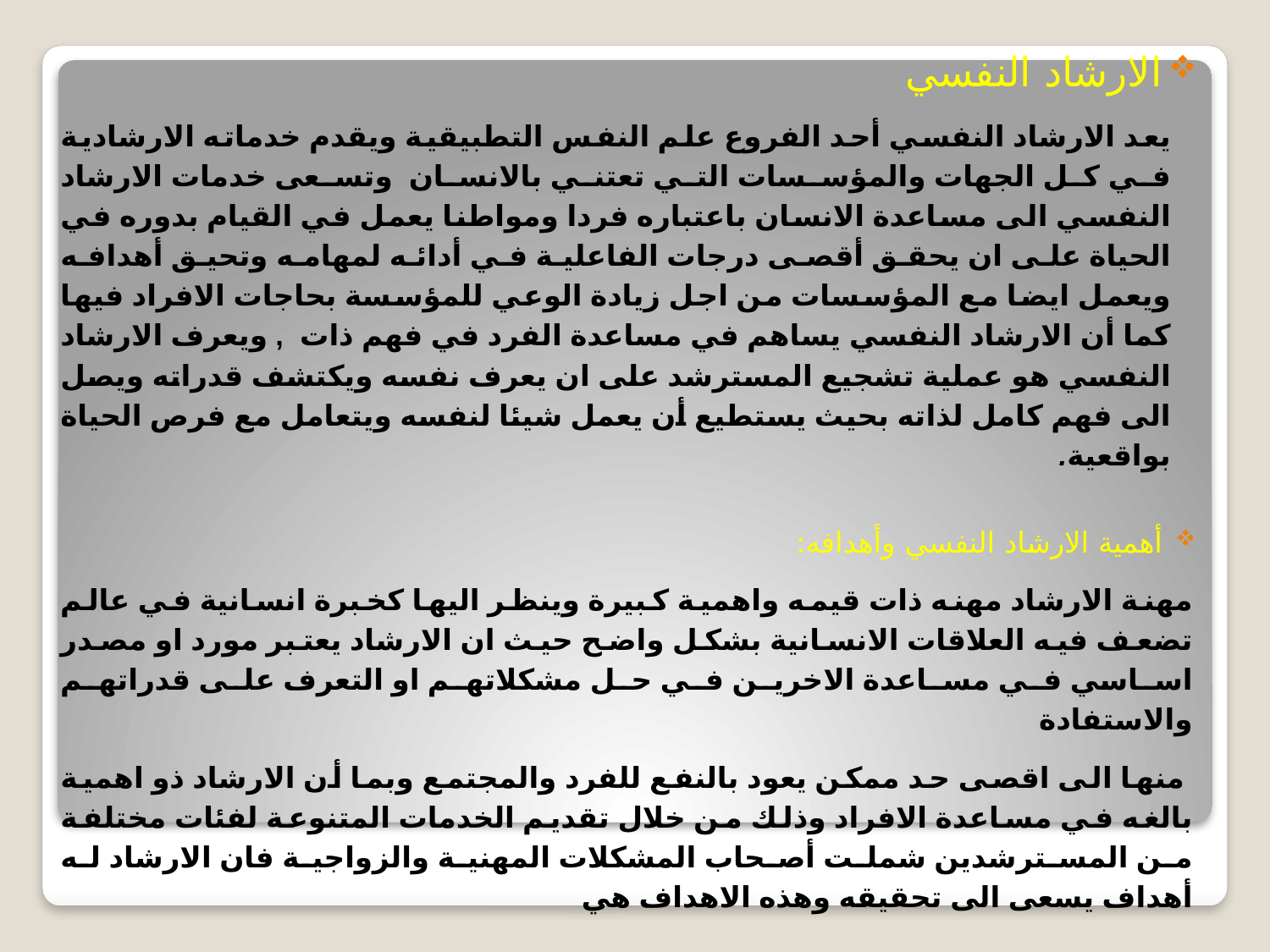

الارشاد النفسي
يعد الارشاد النفسي أحد الفروع علم النفس التطبيقية ويقدم خدماته الارشادية في كل الجهات والمؤسسات التي تعتني بالانسان  وتسعى خدمات الارشاد النفسي الى مساعدة الانسان باعتباره فردا ومواطنا يعمل في القيام بدوره في الحياة على ان يحقق أقصى درجات الفاعلية في أدائه لمهامه وتحيق أهدافه ويعمل ايضا مع المؤسسات من اجل زيادة الوعي للمؤسسة بحاجات الافراد فيها كما أن الارشاد النفسي يساهم في مساعدة الفرد في فهم ذات  , ويعرف الارشاد النفسي هو عملية تشجيع المسترشد على ان يعرف نفسه ويكتشف قدراته ويصل الى فهم كامل لذاته بحيث يستطيع أن يعمل شيئا لنفسه ويتعامل مع فرص الحياة بواقعية.

أهمية الارشاد النفسي وأهدافه:
مهنة الارشاد مهنه ذات قيمه واهمية كبيرة وينظر اليها كخبرة انسانية في عالم تضعف فيه العلاقات الانسانية بشكل واضح حيث ان الارشاد يعتبر مورد او مصدر اساسي في مساعدة الاخرين في حل مشكلاتهم او التعرف على قدراتهم والاستفادة
 منها الى اقصى حد ممكن يعود بالنفع للفرد والمجتمع وبما أن الارشاد ذو اهمية بالغه في مساعدة الافراد وذلك من خلال تقديم الخدمات المتنوعة لفئات مختلفة من المسترشدين شملت أصحاب المشكلات المهنية والزواجية فان الارشاد له أهداف يسعى الى تحقيقه وهذه الاهداف هي